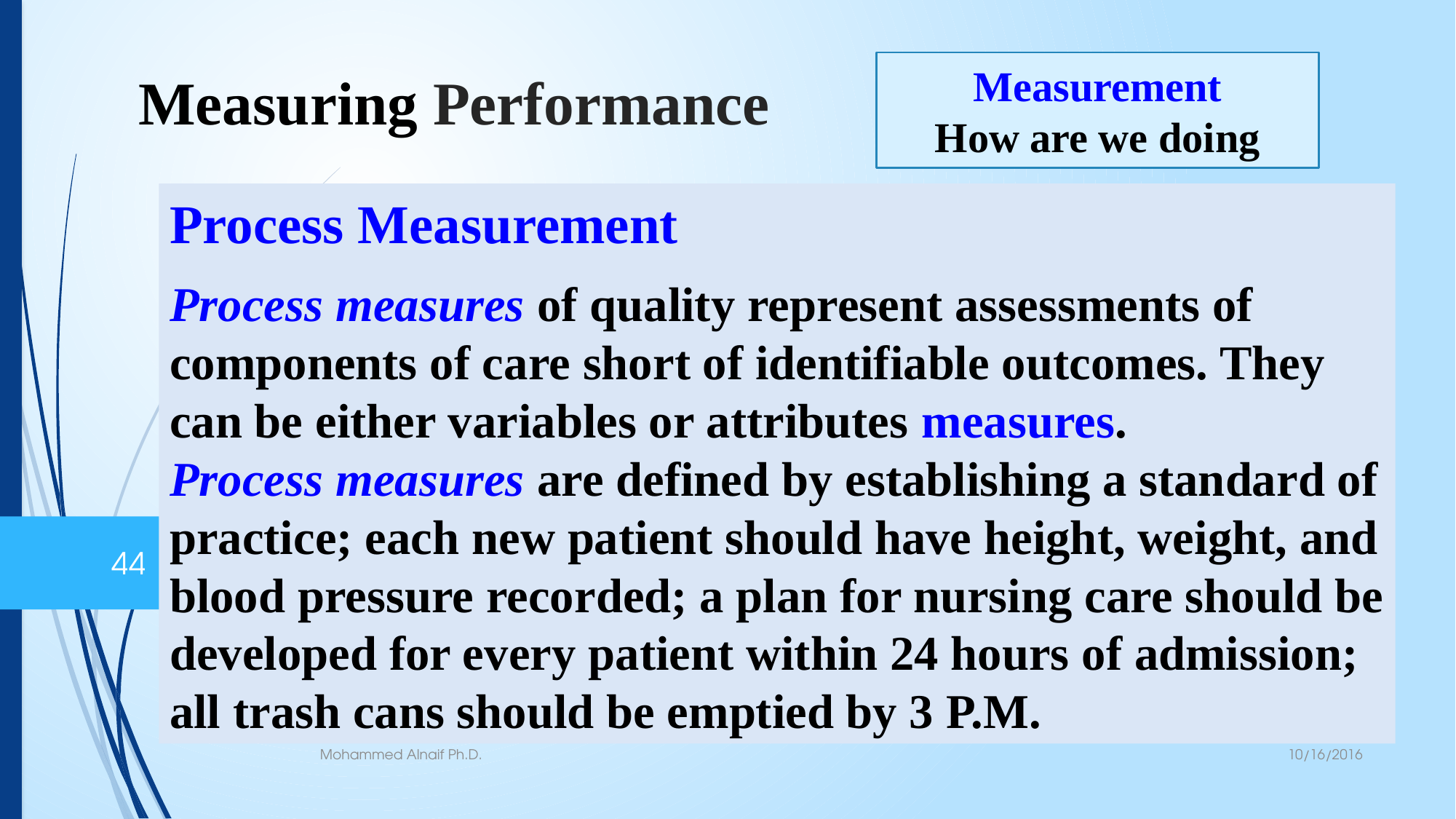

# Measuring Performance
Measurement
How are we doing

Process Measurement
Process measures of quality represent assessments of components of care short of identifiable outcomes. They can be either variables or attributes measures.
Process measures are defined by establishing a standard of practice; each new patient should have height, weight, and blood pressure recorded; a plan for nursing care should be developed for every patient within 24 hours of admission; all trash cans should be emptied by 3 P.M.
44
10/16/2016
Mohammed Alnaif Ph.D.